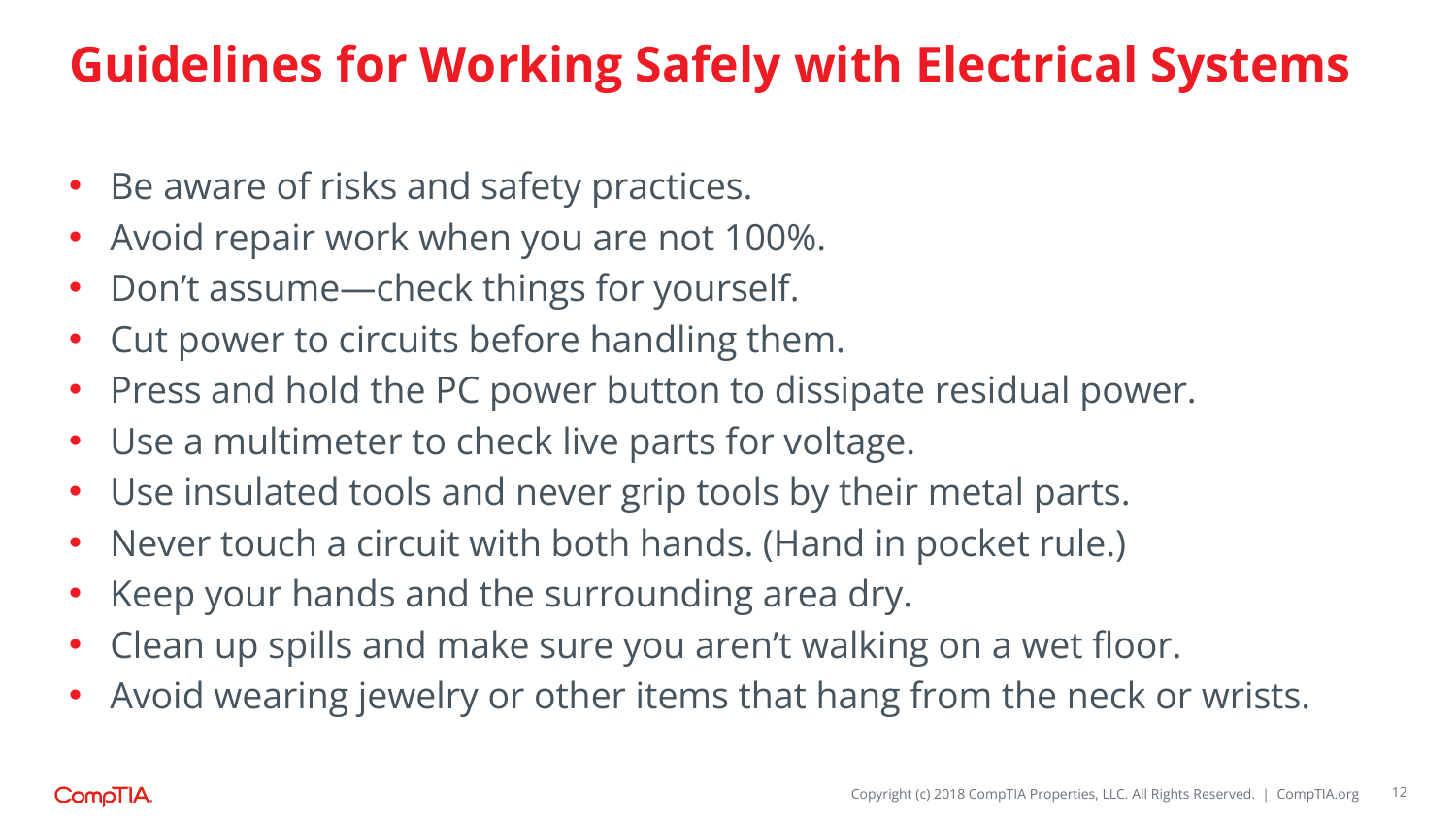

# Guidelines for Working Safely with Electrical Systems
Be aware of risks and safety practices.
Avoid repair work when you are not 100%.
Don’t assume—check things for yourself.
Cut power to circuits before handling them.
Press and hold the PC power button to dissipate residual power.
Use a multimeter to check live parts for voltage.
Use insulated tools and never grip tools by their metal parts.
Never touch a circuit with both hands. (Hand in pocket rule.)
Keep your hands and the surrounding area dry.
Clean up spills and make sure you aren’t walking on a wet floor.
Avoid wearing jewelry or other items that hang from the neck or wrists.

12